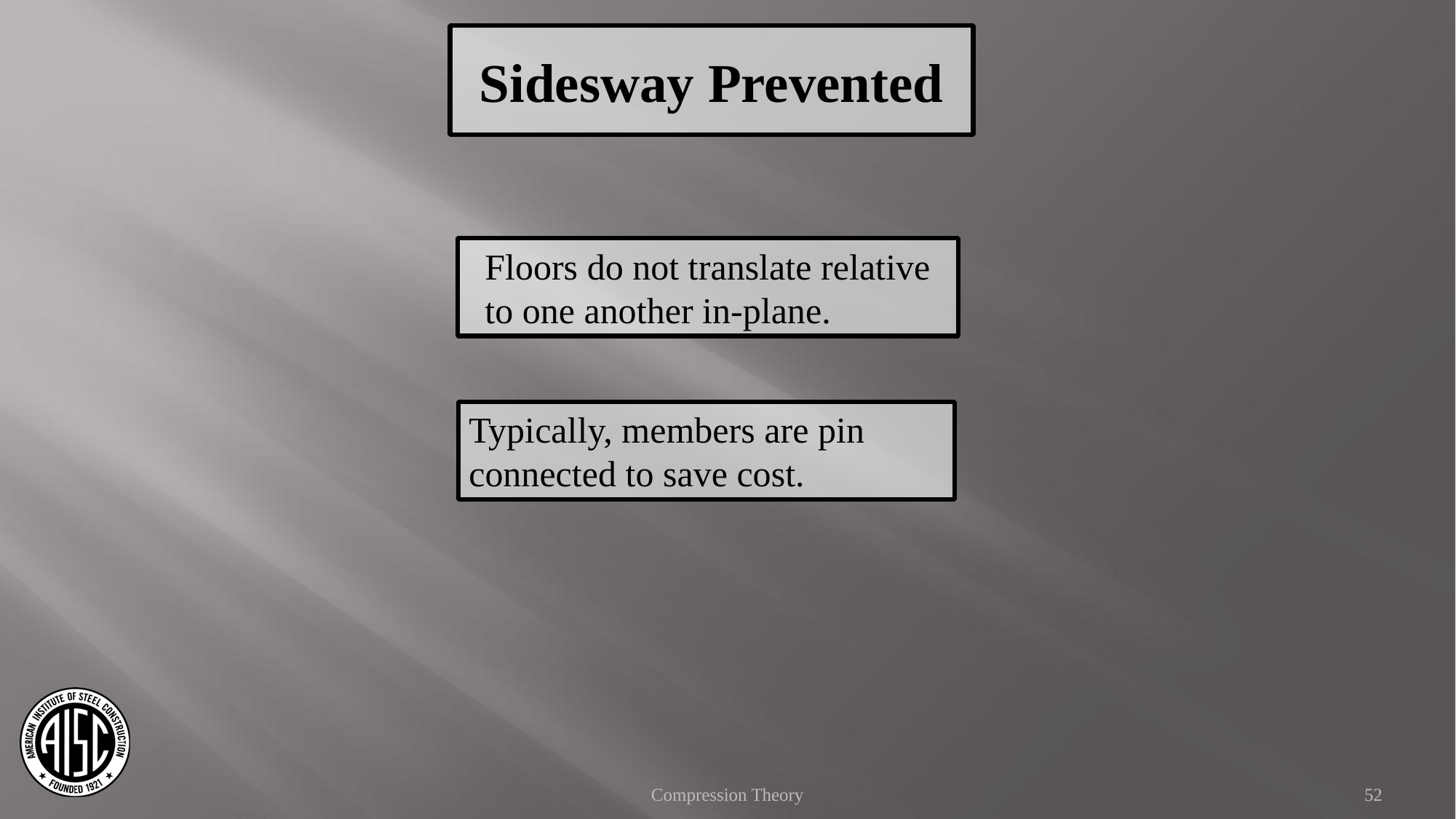

Sidesway Prevented
Floors do not translate relative to one another in-plane.
Typically, members are pin connected to save cost.
Compression Theory
52